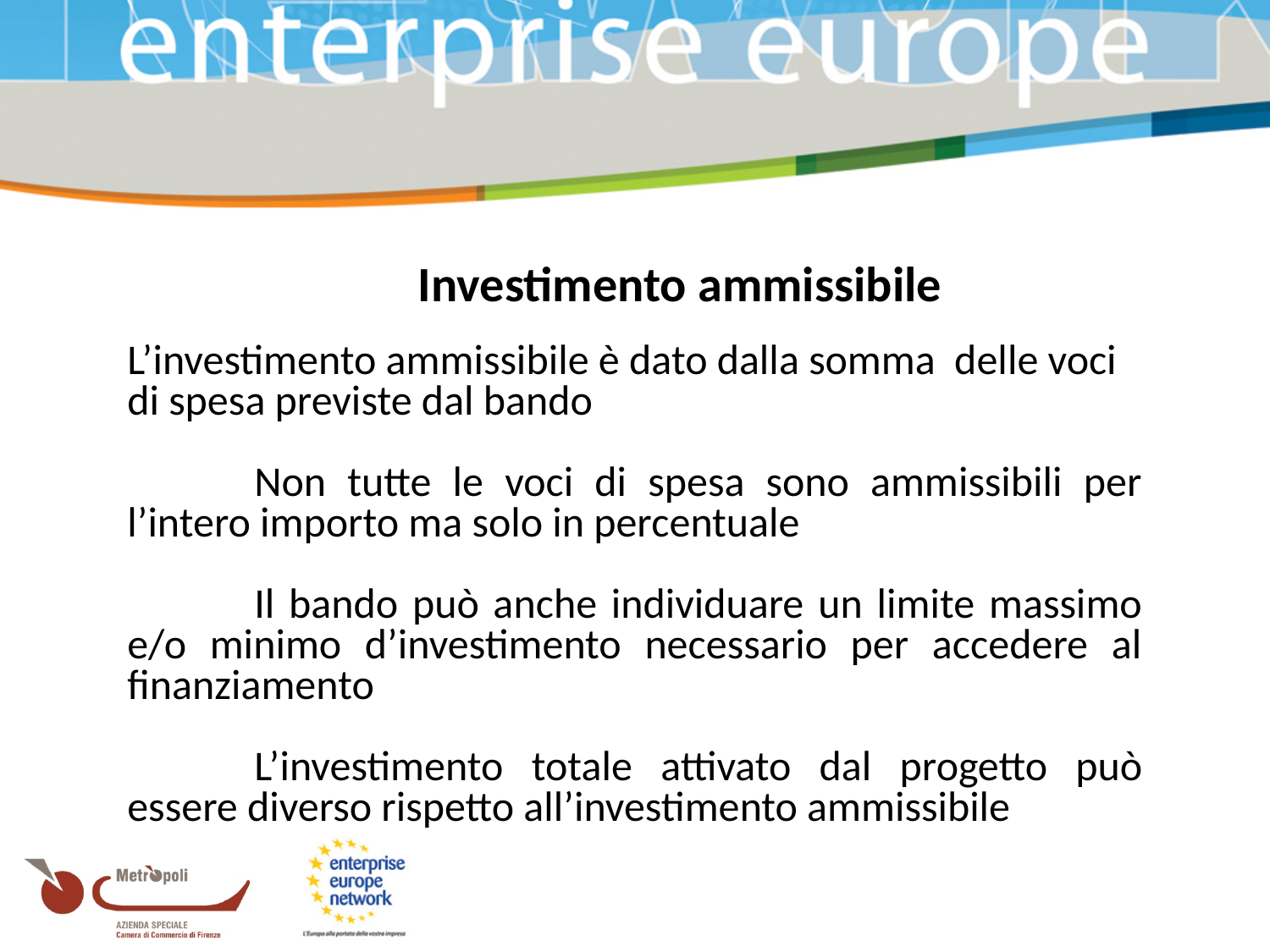

Investimento ammissibile
L’investimento ammissibile è dato dalla somma  delle voci di spesa previste dal bando

	Non tutte le voci di spesa sono ammissibili per l’intero importo ma solo in percentuale

	Il bando può anche individuare un limite massimo e/o minimo d’investimento necessario per accedere al finanziamento

	L’investimento totale attivato dal progetto può essere diverso rispetto all’investimento ammissibile